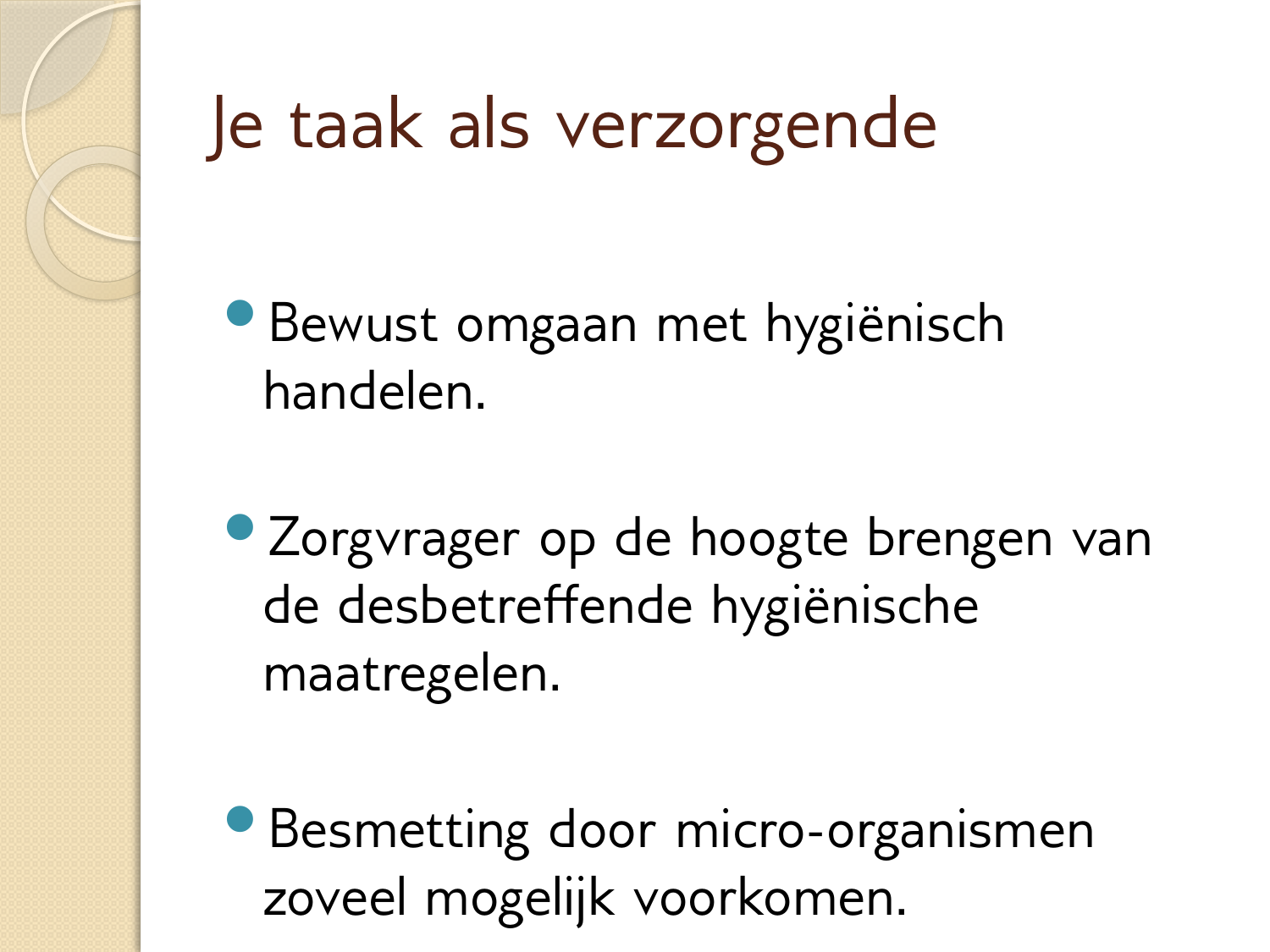

# Je taak als verzorgende

Bewust omgaan met hygiënisch handelen.
Zorgvrager op de hoogte brengen van de desbetreffende hygiënische maatregelen.

Besmetting door micro-organismen zoveel mogelijk voorkomen.